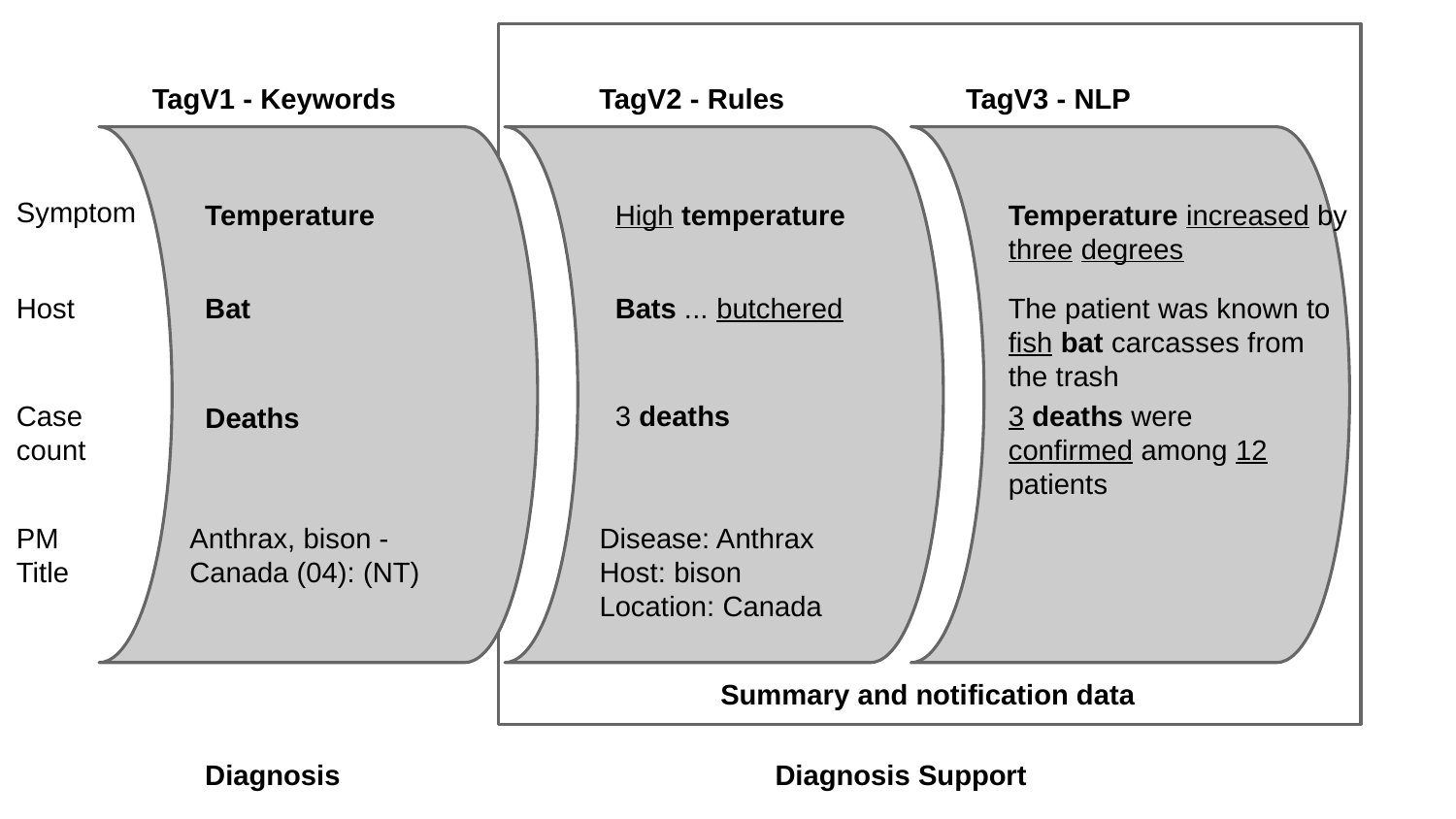

TagV1 - Keywords
TagV2 - Rules
TagV3 - NLP

Symptom
Temperature
High temperature
Temperature increased by three degrees
Host
Bat
Bats ... butchered
The patient was known to fish bat carcasses from the trash
3 deaths
3 deaths were confirmed among 12 patients
Case
count
Deaths
PM Title
Anthrax, bison - Canada (04): (NT)
Disease: Anthrax
Host: bison
Location: Canada
Summary and notification data
Diagnosis
Diagnosis Support